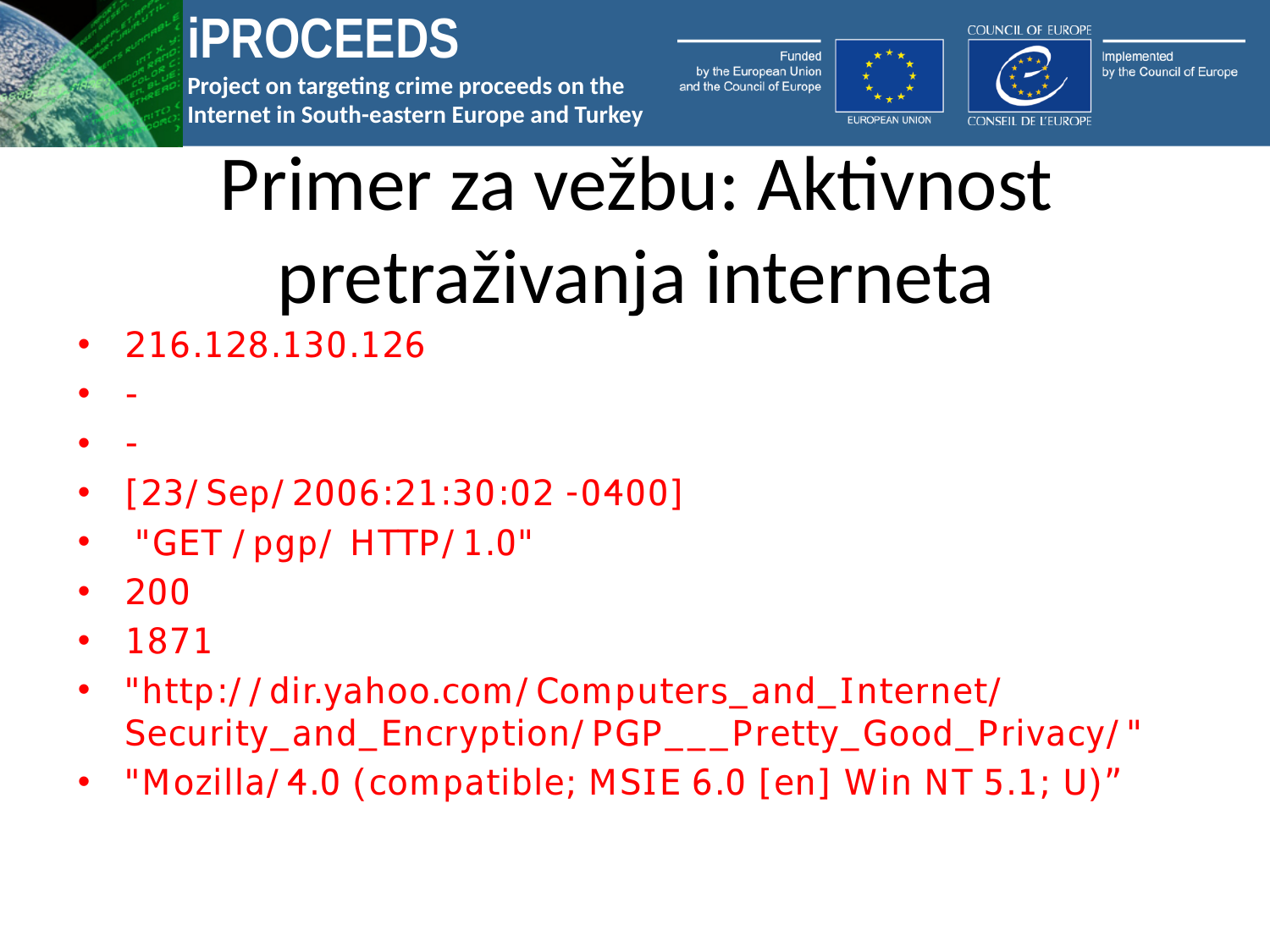

# Primer za vežbu: Aktivnost pretraživanja interneta
216.128.130.126
-
-
[23/Sep/2006:21:30:02 -0400]
 "GET /pgp/ HTTP/1.0"
200
1871
"http://dir.yahoo.com/Computers_and_Internet/Security_and_Encryption/PGP___Pretty_Good_Privacy/"
"Mozilla/4.0 (compatible; MSIE 6.0 [en] Win NT 5.1; U)”